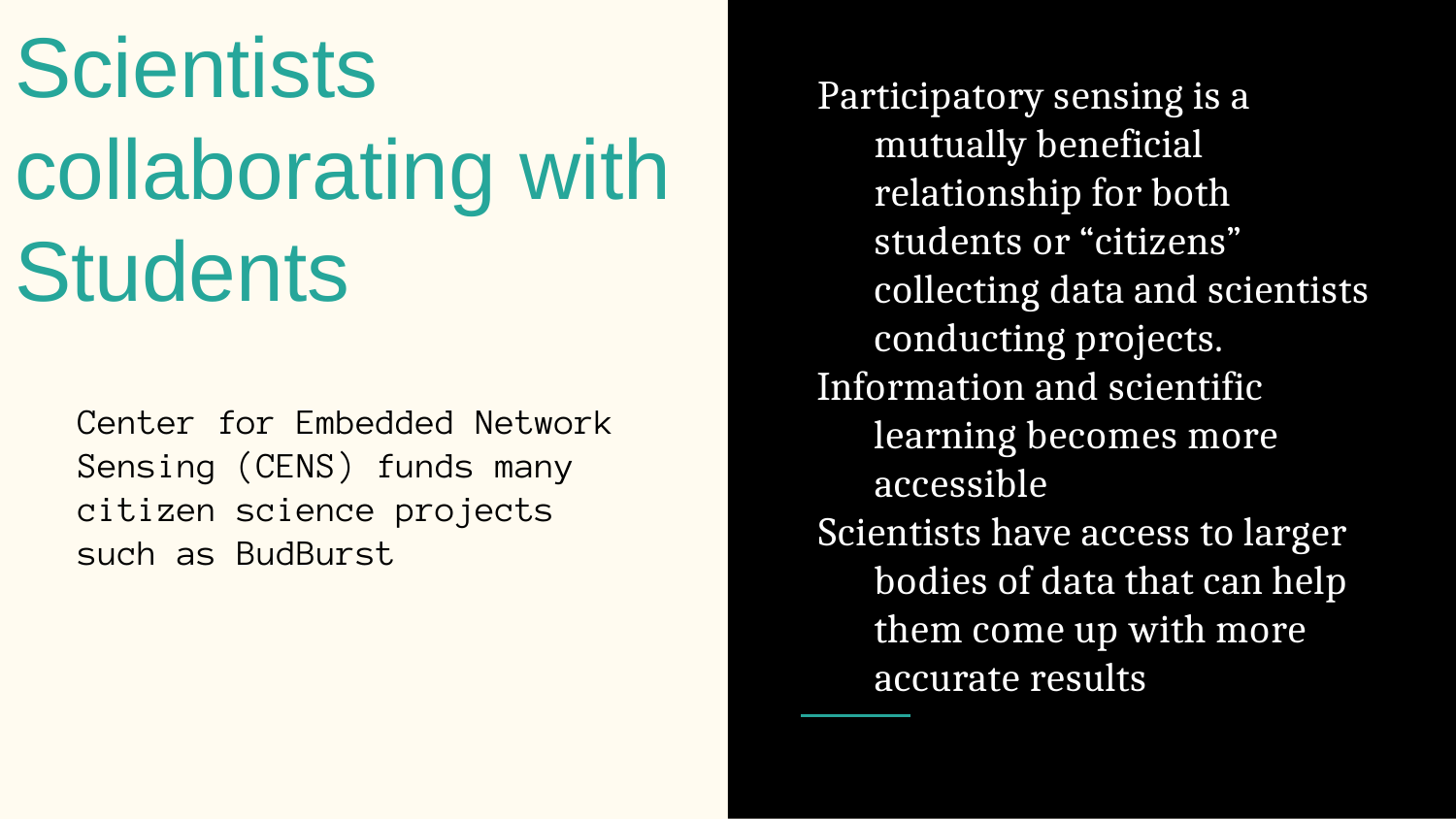

# Scientists collaborating with Students
Participatory sensing is a mutually beneficial relationship for both students or “citizens” collecting data and scientists conducting projects.
Information and scientific learning becomes more accessible
Scientists have access to larger bodies of data that can help them come up with more accurate results

Center for Embedded Network Sensing (CENS) funds many citizen science projects such as BudBurst